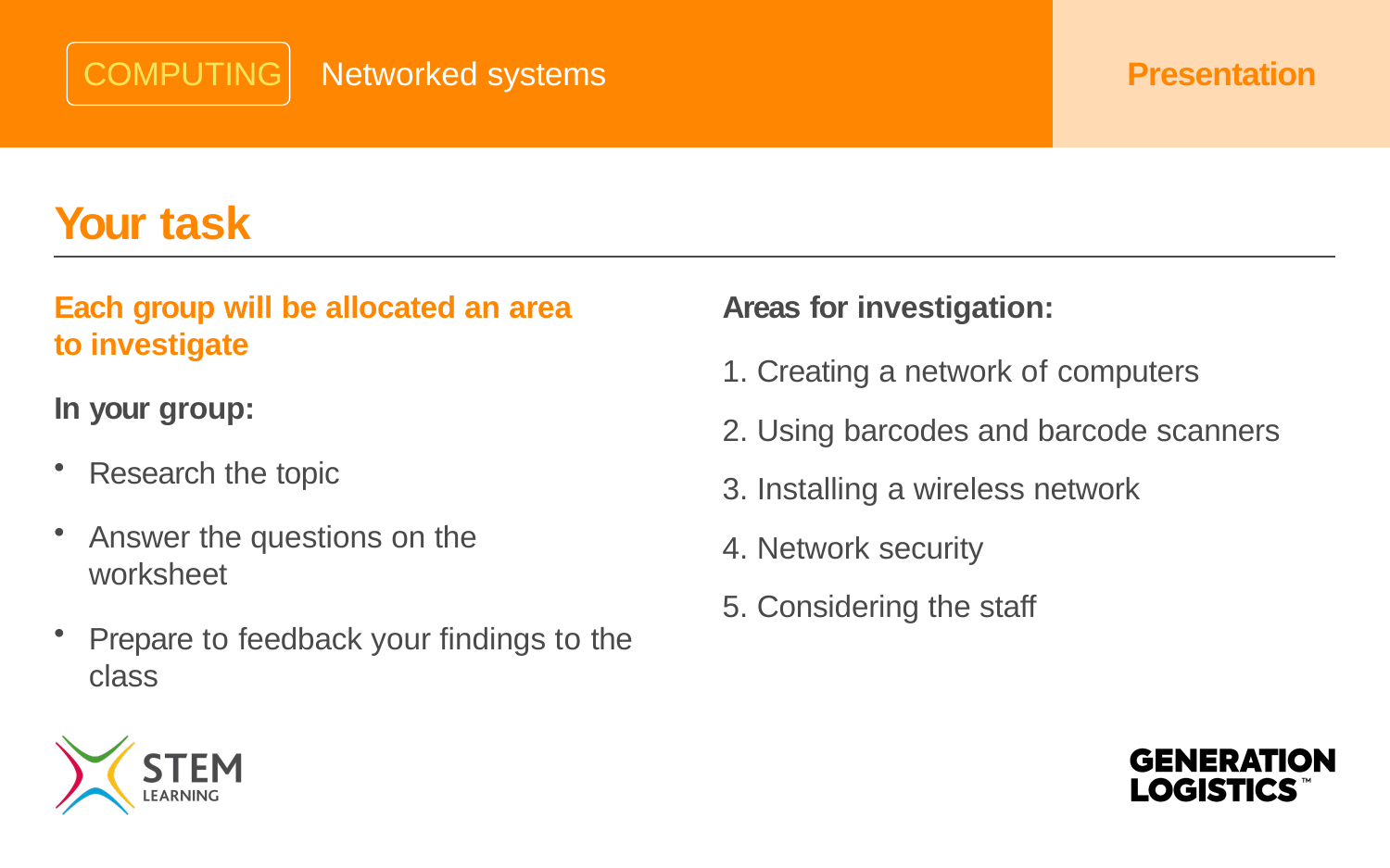

# COMPUTING
Networked systems
Presentation
Your task

Each group will be allocated an area to investigate
In your group:
Research the topic
Answer the questions on the worksheet
Prepare to feedback your findings to the class
Areas for investigation:
Creating a network of computers
Using barcodes and barcode scanners
Installing a wireless network
Network security
Considering the staff